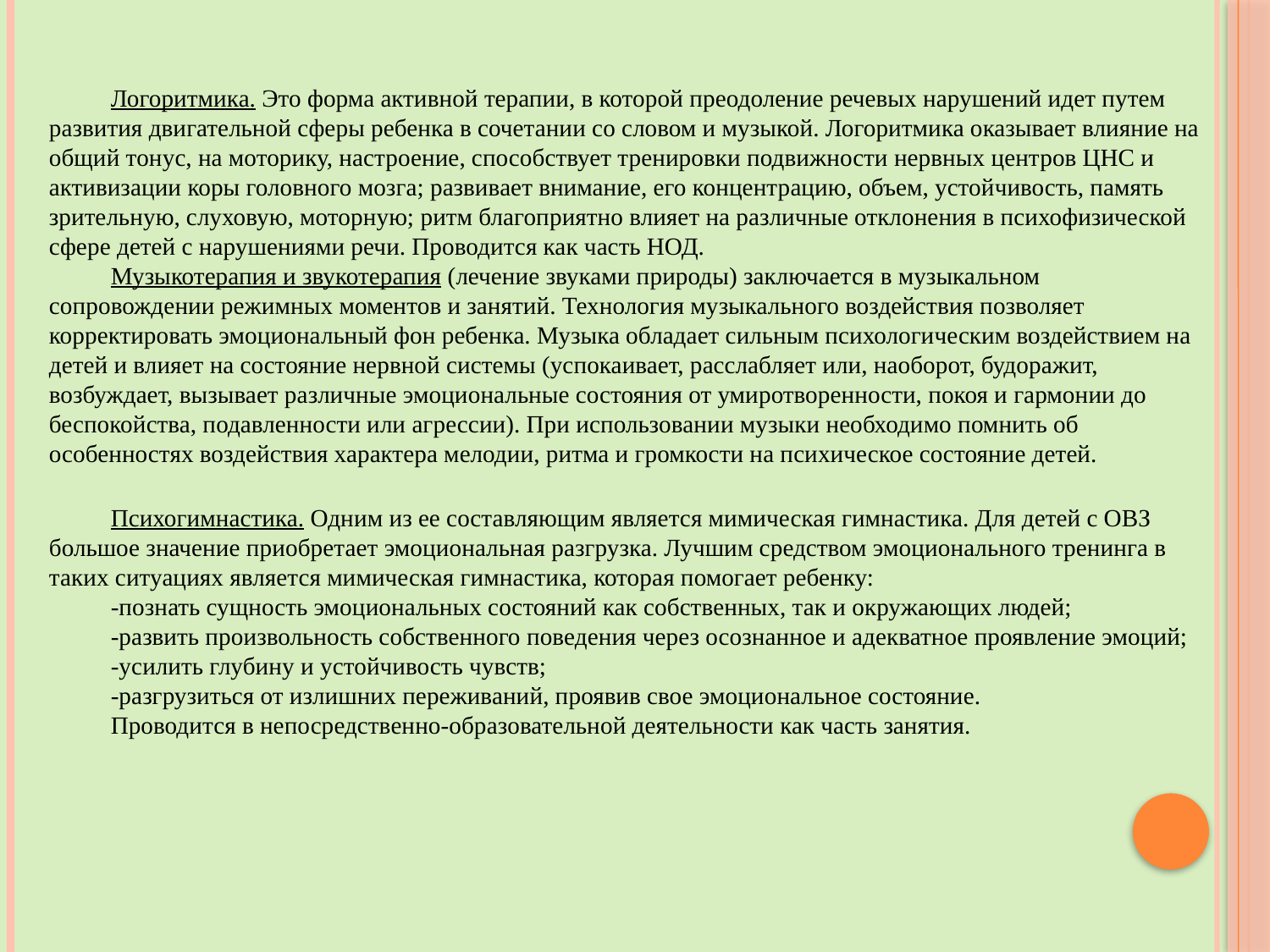

Логоритмика. Это форма активной терапии, в которой преодоление речевых нарушений идет путем развития двигательной сферы ребенка в сочетании со словом и музыкой. Логоритмика оказывает влияние на общий тонус, на моторику, настроение, способствует тренировки подвижности нервных центров ЦНС и активизации коры головного мозга; развивает внимание, его концентрацию, объем, устойчивость, память зрительную, слуховую, моторную; ритм благоприятно влияет на различные отклонения в психофизической сфере детей с нарушениями речи. Проводится как часть НОД.
Музыкотерапия и звукотерапия (лечение звуками природы) заключается в музыкальном сопровождении режимных моментов и занятий. Технология музыкального воздействия позволяет корректировать эмоциональный фон ребенка. Музыка обладает сильным психологическим воздействием на детей и влияет на состояние нервной системы (успокаивает, расслабляет или, наоборот, будоражит, возбуждает, вызывает различные эмоциональные состояния от умиротворенности, покоя и гармонии до беспокойства, подавленности или агрессии). При использовании музыки необходимо помнить об особенностях воздействия характера мелодии, ритма и громкости на психическое состояние детей.
Психогимнастика. Одним из ее составляющим является мимическая гимнастика. Для детей с ОВЗ большое значение приобретает эмоциональная разгрузка. Лучшим средством эмоционального тренинга в таких ситуациях является мимическая гимнастика, которая помогает ребенку:
-познать сущность эмоциональных состояний как собственных, так и окружающих людей;
-развить произвольность собственного поведения через осознанное и адекватное проявление эмоций;
-усилить глубину и устойчивость чувств;
-разгрузиться от излишних переживаний, проявив свое эмоциональное состояние.
Проводится в непосредственно-образовательной деятельности как часть занятия.